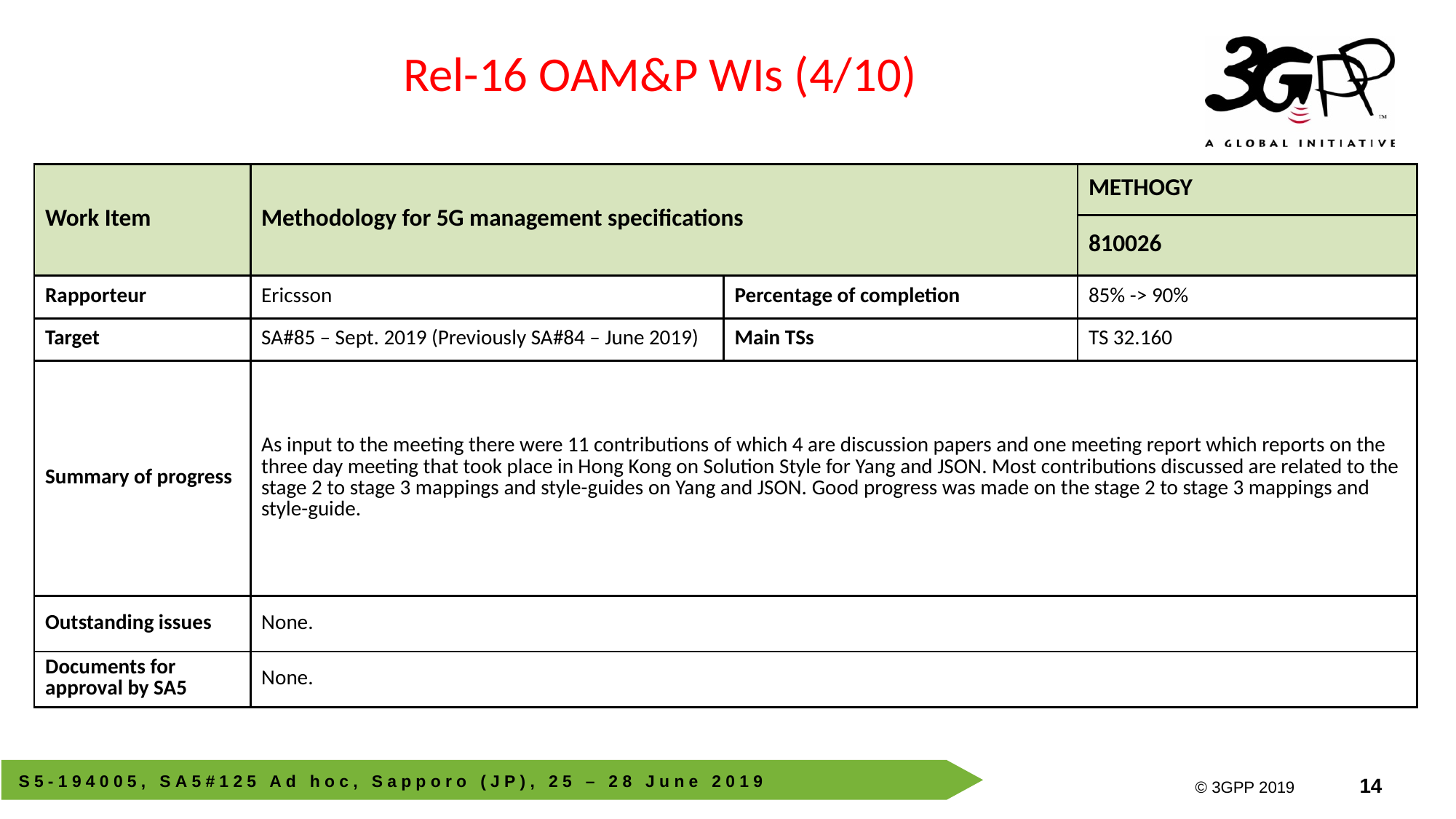

Rel-16 OAM&P WIs (4/10)
| Work Item | Methodology for 5G management specifications |  | METHOGY |
| --- | --- | --- | --- |
|  |  |  | 810026 |
| Rapporteur | Ericsson | Percentage of completion | 85% -> 90% |
| Target | SA#85 – Sept. 2019 (Previously SA#84 – June 2019) | Main TSs | TS 32.160 |
| Summary of progress | As input to the meeting there were 11 contributions of which 4 are discussion papers and one meeting report which reports on the three day meeting that took place in Hong Kong on Solution Style for Yang and JSON. Most contributions discussed are related to the stage 2 to stage 3 mappings and style-guides on Yang and JSON. Good progress was made on the stage 2 to stage 3 mappings and style-guide. |  |  |
| Outstanding issues | None. |  |  |
| Documents for approval by SA5 | None. |  |  |